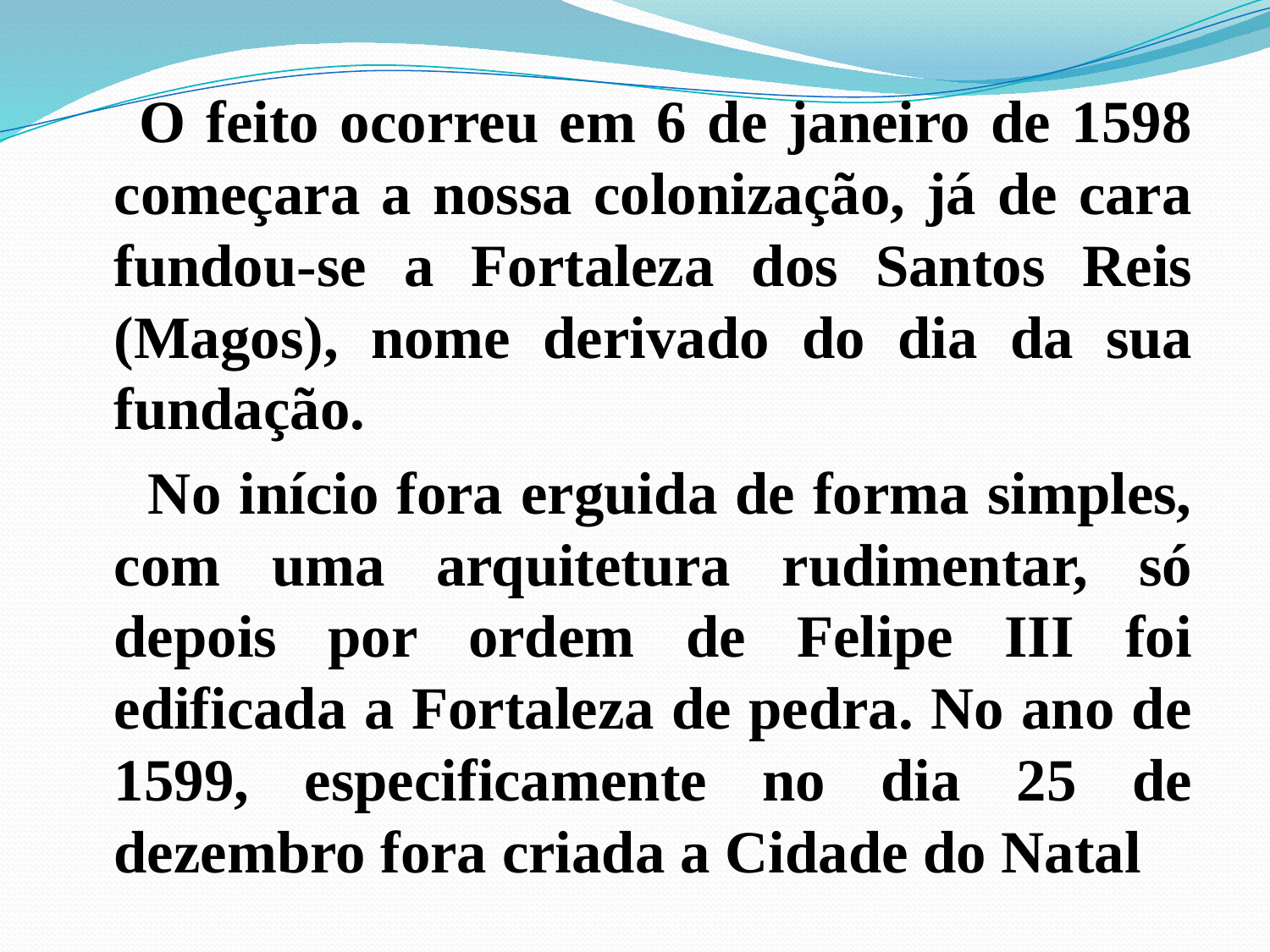

O feito ocorreu em 6 de janeiro de 1598 começara a nossa colonização, já de cara fundou-se a Fortaleza dos Santos Reis (Magos), nome derivado do dia da sua fundação.
    No início fora erguida de forma simples, com uma arquitetura rudimentar, só depois por ordem de Felipe III foi edificada a Fortaleza de pedra. No ano de 1599, especificamente no dia 25 de dezembro fora criada a Cidade do Natal